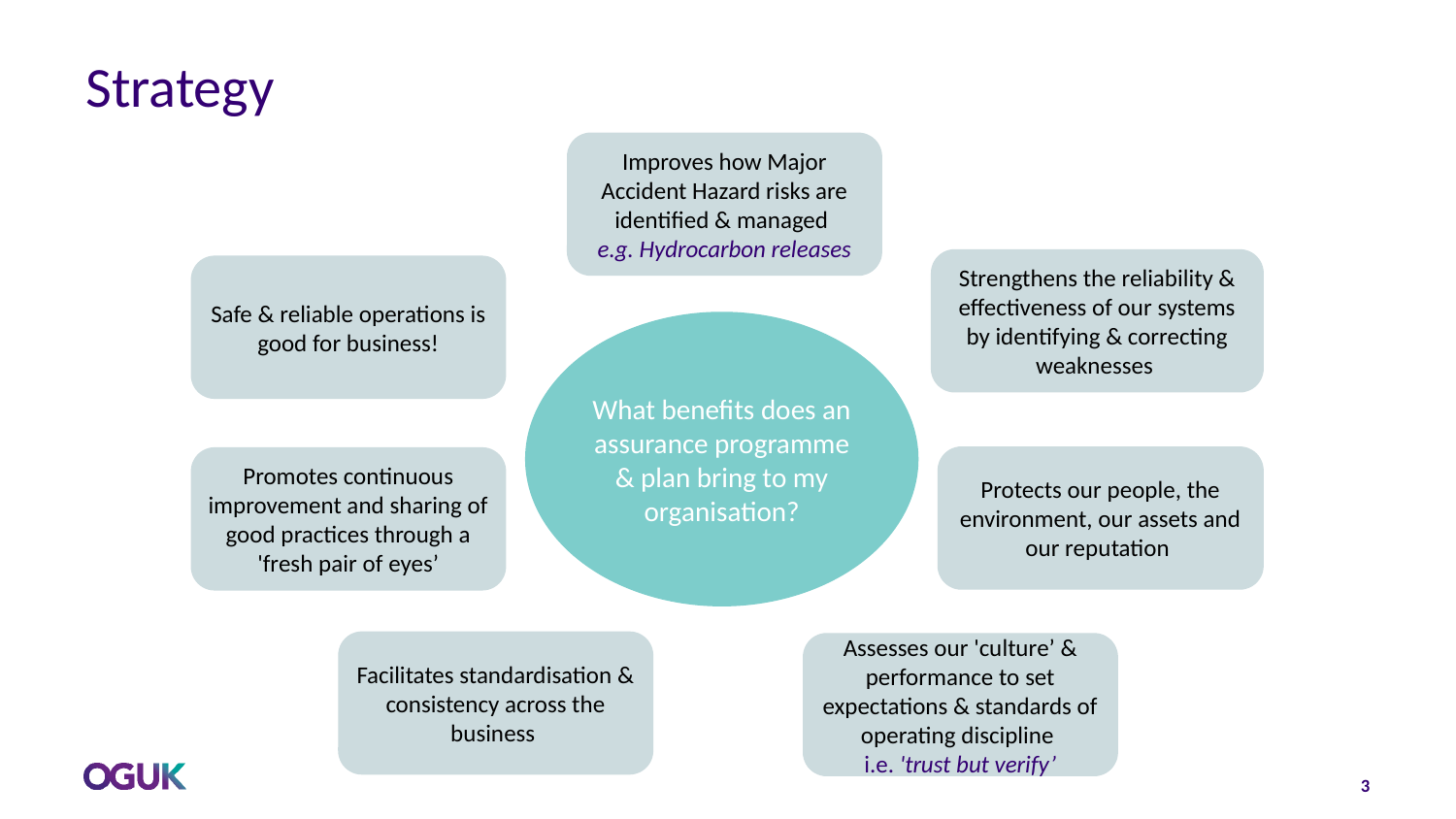

# Strategy
Improves how Major Accident Hazard risks are identified & managed
e.g. Hydrocarbon releases
Strengthens the reliability & effectiveness of our systems by identifying & correcting weaknesses
Safe & reliable operations is good for business!
What benefits does an assurance programme & plan bring to my organisation?
Protects our people, the environment, our assets and our reputation
Promotes continuous improvement and sharing of good practices through a 'fresh pair of eyes’
Facilitates standardisation & consistency across the business
Assesses our 'culture’ & performance to set expectations & standards of operating discipline
i.e. 'trust but verify’
3